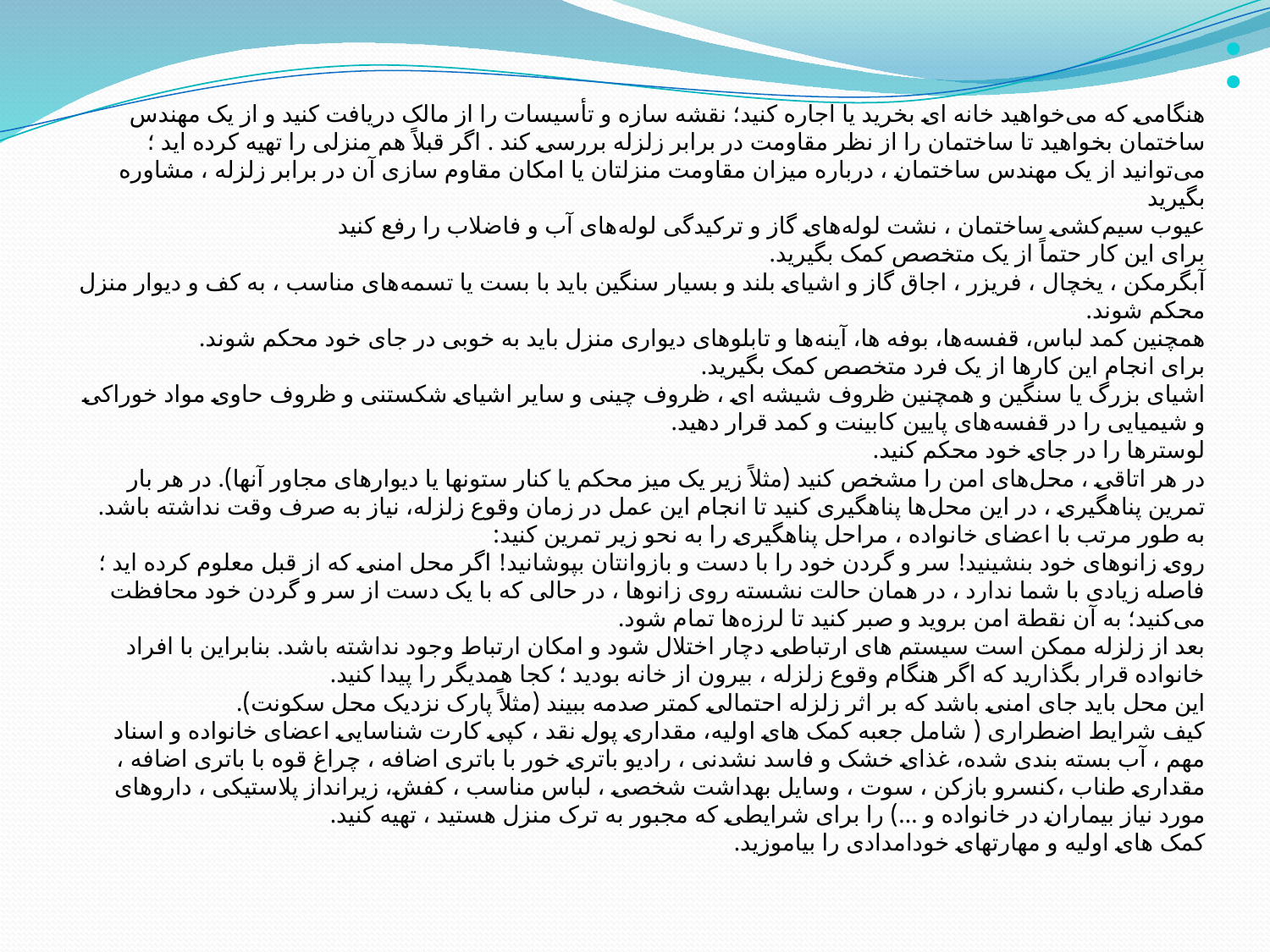

هنگامی که می‌خواهید خانه‌ ای بخرید یا اجاره کنید؛ نقشه سازه و تأسیسات را از مالک دریافت کنید و از یک مهندس ساختمان بخواهید تا ساختمان را از نظر مقاومت در برابر زلزله بررسی کند . اگر قبلاً هم منزلی را تهیه کرده‌ اید ؛ می‌توانید از یک مهندس ساختمان ، درباره میزان مقاومت منزلتان یا امکان مقاوم سازی آن در برابر زلزله ، مشاوره بگیرید
عیوب سیم‌کشی ساختمان‌ ، نشت لوله‌های گاز و ‌ترکیدگی لوله‌های آب و فاضلاب را رفع کنید
برای این کار حتماً از یک متخصص کمک بگیرید.
آبگرمکن‌ ، یخچال‌ ، فریزر ، اجاق گاز و اشیای بلند و بسیار سنگین ‌باید با بست یا تسمه‌های مناسب ، به کف و دیوار منزل محکم شوند.
همچنین کمد لباس، قفسه‌ها، بوفه ها، آینه‌ها و تابلوهای دیواری منزل باید ‌به خوبی در جای خود محکم شوند.
برای انجام این کارها از یک فرد متخصص کمک بگیرید.
اشیای بزرگ یا سنگین و همچنین ظروف شیشه‌ ای‌ ، ظروف چینی و سایر اشیای شکستنی و ظروف حاوی مواد خوراکی و شیمیایی‌ را در قفسه‌های پایین کابینت و کمد قرار دهید.
لوسترها را در جای خود محکم کنید.
در هر اتاقی‌ ، محل‌های امن را مشخص کنید (‌مثلاً زیر یک میز محکم یا کنار ستونها یا دیوارهای مجاور آنها). در هر بار تمرین پناهگیری ، در این محل‌ها پناهگیری کنید تا انجام این عمل در زمان وقوع زلزله، نیاز به صرف وقت نداشته باشد.
به طور مرتب با اعضای خانواده‌ ، مراحل پناهگیری را به نحو زیر تمرین کنید:
روی زانوهای خود بنشینید! سر و گردن خود را با دست و بازوانتان بپوشانید! اگر محل امنی که از قبل معلوم کرده‌ اید ؛ فاصله زیادی با شما ندارد ، در همان حالت نشسته روی زانوها ، در حالی که با یک دست از سر و گردن خود محافظت می‌کنید؛ به آن نقطة امن بروید و صبر کنید تا لرزه‌ها تمام شود.
بعد از زلزله ممکن است سیستم های ارتباطی دچار اختلال شود و امکان ارتباط وجود نداشته باشد. بنابراین با افراد خانواده قرار بگذارید که اگر هنگام وقوع زلزله ، بیرون از خانه بودید ؛ کجا همدیگر را پیدا کنید.
این محل باید جای امنی باشد که بر اثر زلزله احتمالی کمتر صدمه ببیند (مثلاً پارک نزدیک محل سکونت).
کیف شرایط اضطراری ( شامل جعبه کمک های اولیه، مقداری پول نقد ، کپی کارت شناسایی اعضای خانواده و اسناد مهم ، آب بسته بندی شده، غذای خشک و فاسد نشدنی ، رادیو باتری خور با باتری اضافه ، چراغ قوه با باتری اضافه ، مقداری طناب ،کنسرو بازکن ، سوت ، وسایل بهداشت شخصی ، لباس مناسب ، کفش، زیرانداز پلاستیکی ، داروهای مورد نیاز بیماران در خانواده و ...) را برای شرایطی که مجبور به ترک منزل هستید ، تهیه کنید.
کمک های اولیه و مهارتهای خودامدادی را بیاموزید.